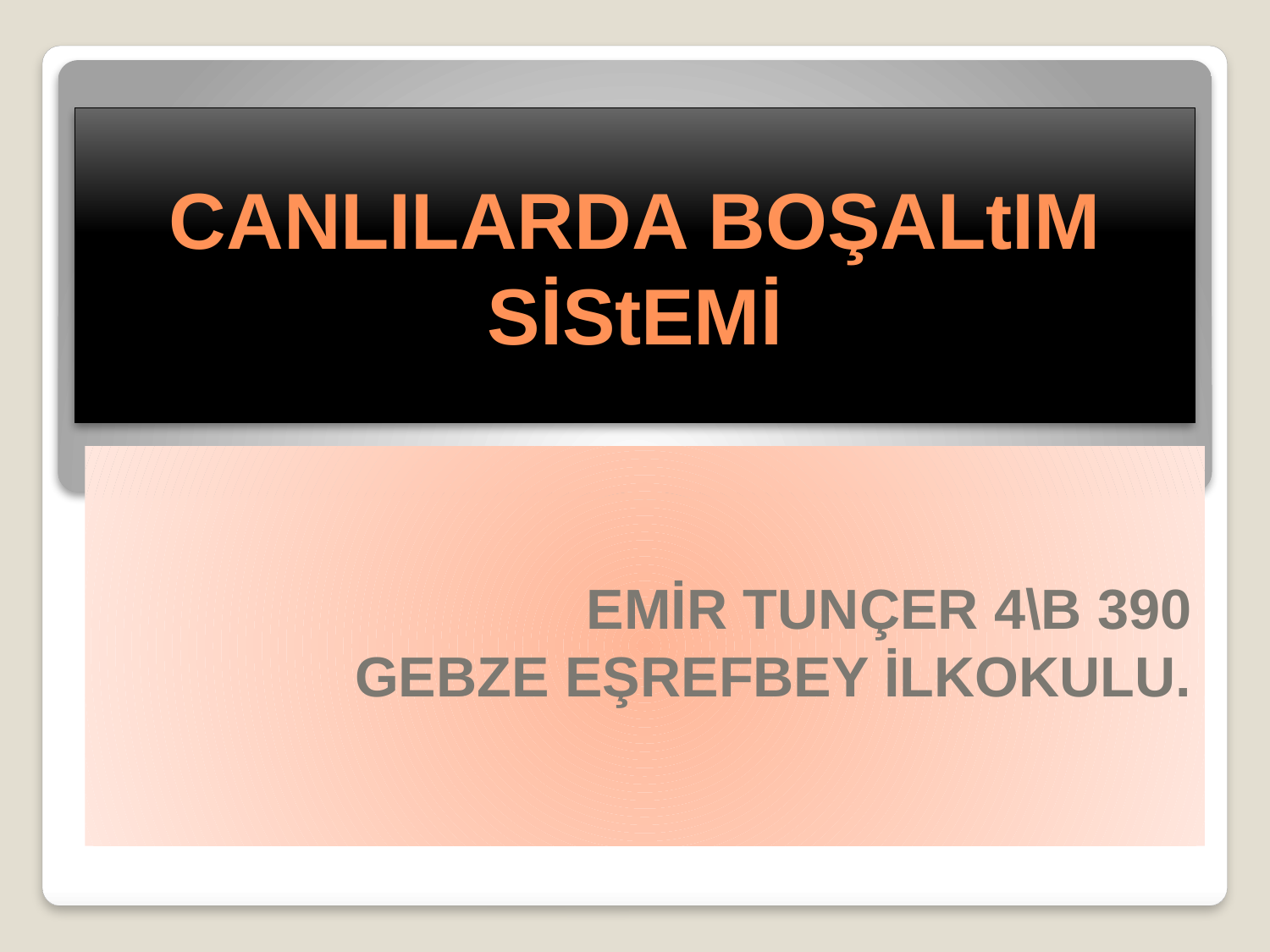

# CANLILARDA BOŞALtIM SİStEMİ

EMİR TUNÇER 4\B 390
 GEBZE EŞREFBEY İLKOKULU.